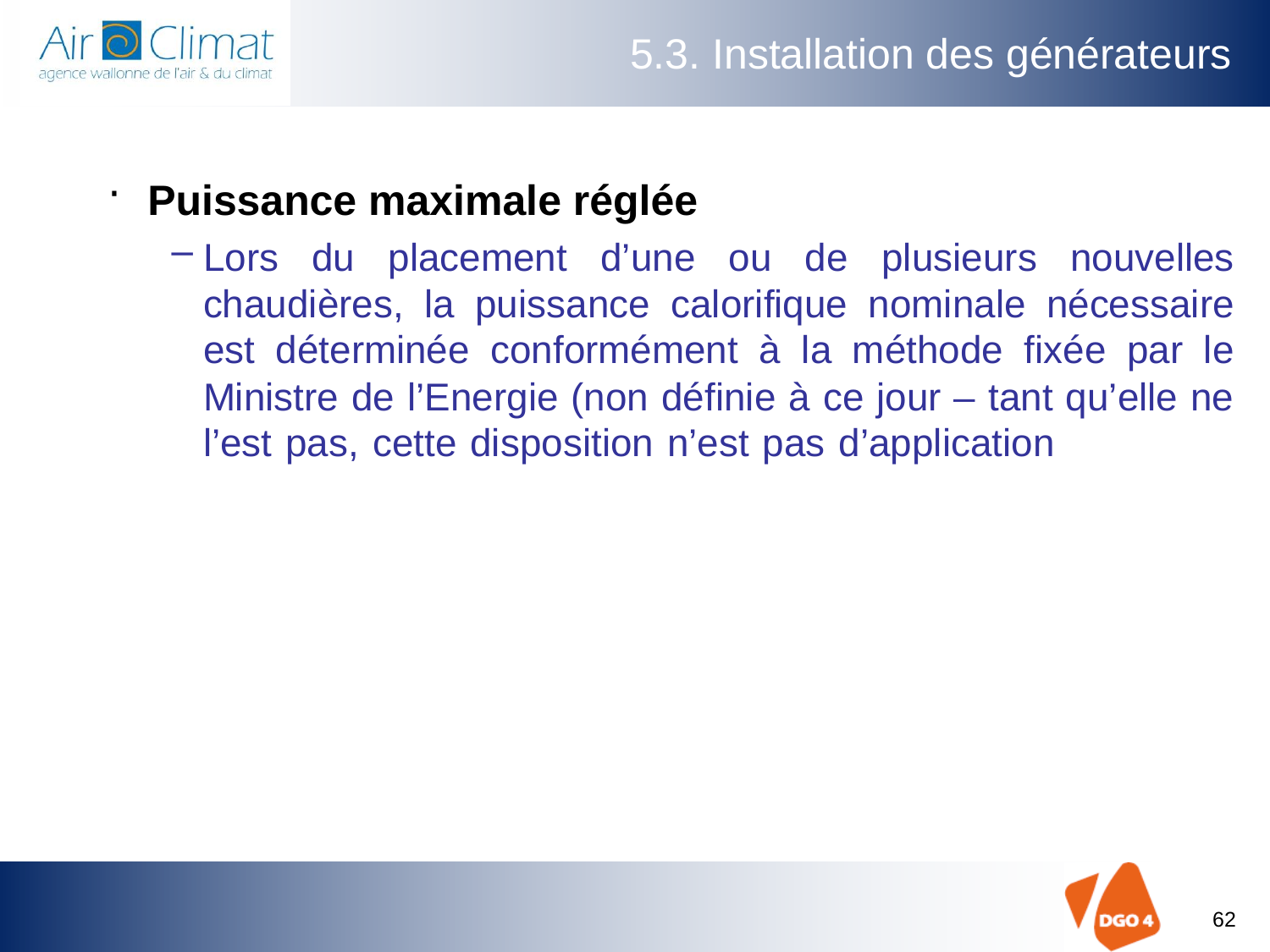

# 5.3. Installation des générateurs

Puissance maximale réglée
Lors du placement d’une ou de plusieurs nouvelles chaudières, la puissance calorifique nominale nécessaire est déterminée conformément à la méthode fixée par le Ministre de l’Energie (non définie à ce jour – tant qu’elle ne l’est pas, cette disposition n’est pas d’application

62